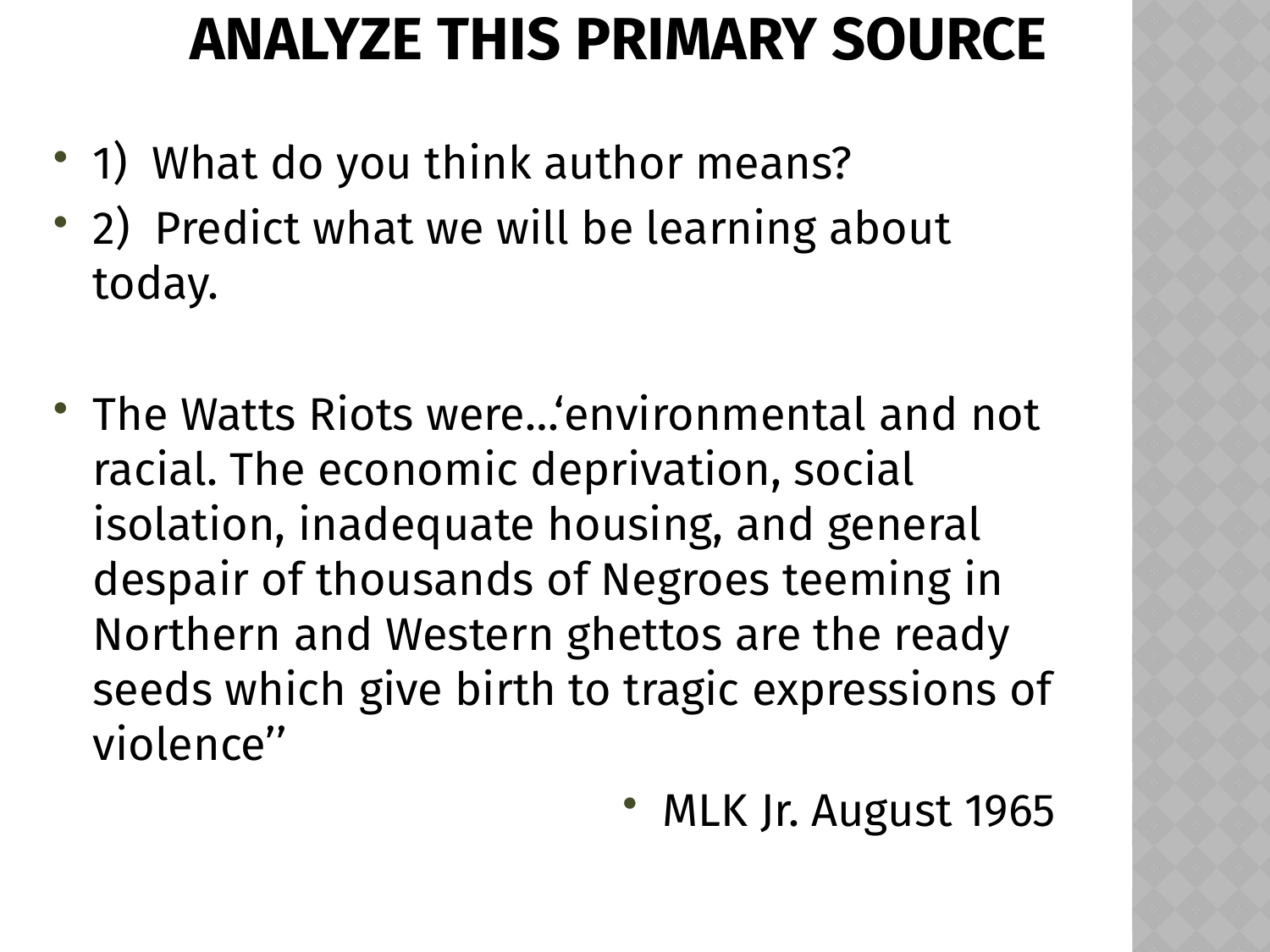

# Analyze this primary source
1)  What do you think author means?
2)  Predict what we will be learning about today.

The Watts Riots were…‘environmental and not racial. The economic deprivation, social isolation, inadequate housing, and general despair of thousands of Negroes teeming in Northern and Western ghettos are the ready seeds which give birth to tragic expressions of violence’’
MLK Jr. August 1965